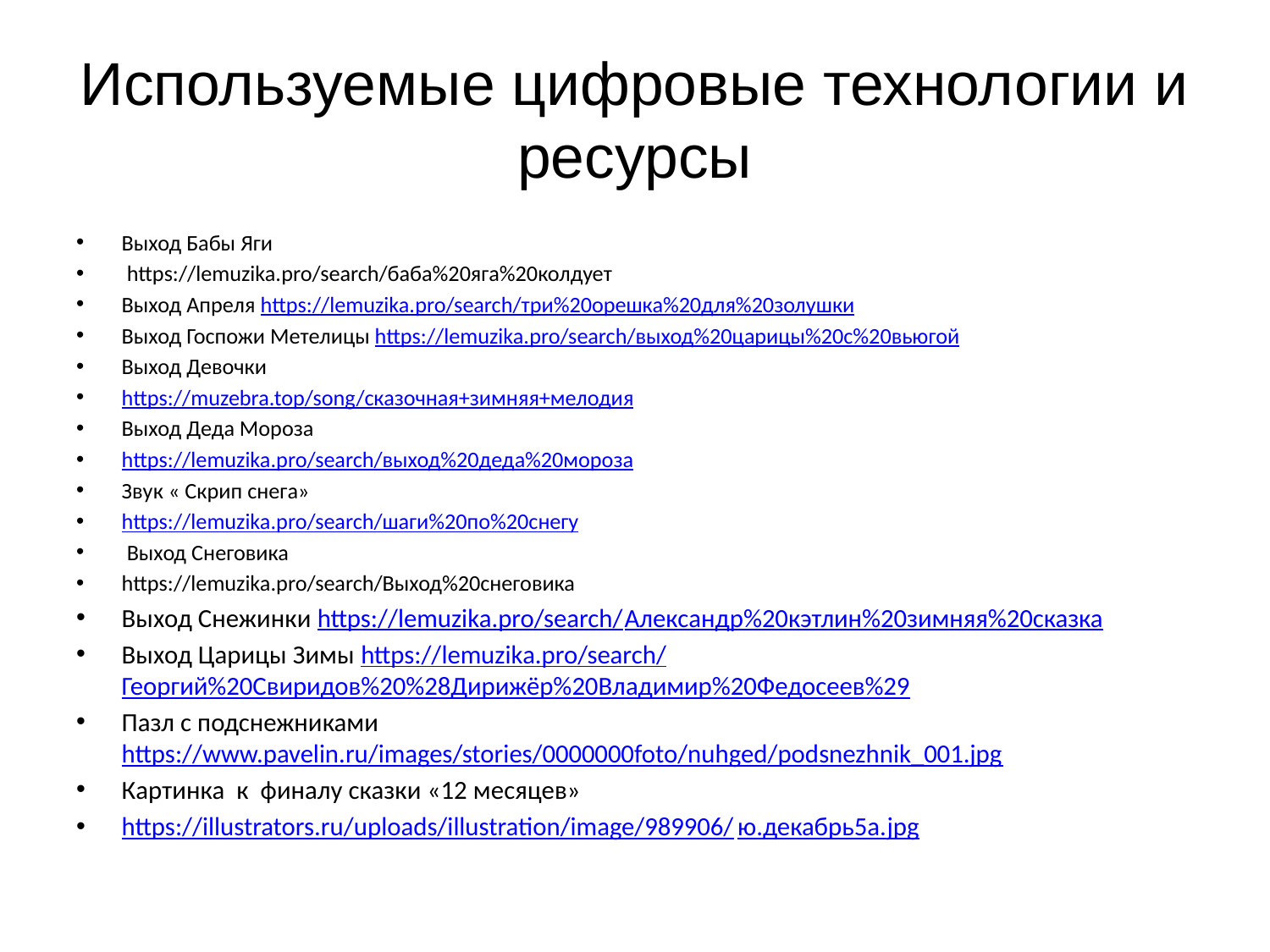

# Используемые цифровые технологии и ресурсы
Выход Бабы Яги
 https://lemuzika.pro/search/баба%20яга%20колдует
Выход Апреля https://lemuzika.pro/search/три%20орешка%20для%20золушки
Выход Госпожи Метелицы https://lemuzika.pro/search/выход%20царицы%20с%20вьюгой
Выход Девочки
https://muzebra.top/song/сказочная+зимняя+мелодия
Выход Деда Мороза
https://lemuzika.pro/search/выход%20деда%20мороза
Звук « Скрип снега»
https://lemuzika.pro/search/шаги%20по%20снегу
 Выход Снеговика
https://lemuzika.pro/search/Выход%20снеговика
Выход Снежинки https://lemuzika.pro/search/Александр%20кэтлин%20зимняя%20сказка
Выход Царицы Зимы https://lemuzika.pro/search/Георгий%20Свиридов%20%28Дирижёр%20Владимир%20Федосеев%29
Пазл с подснежниками https://www.pavelin.ru/images/stories/0000000foto/nuhged/podsnezhnik_001.jpg
Картинка  к  финалу сказки «12 месяцев»
https://illustrators.ru/uploads/illustration/image/989906/ю.декабрь5а.jpg